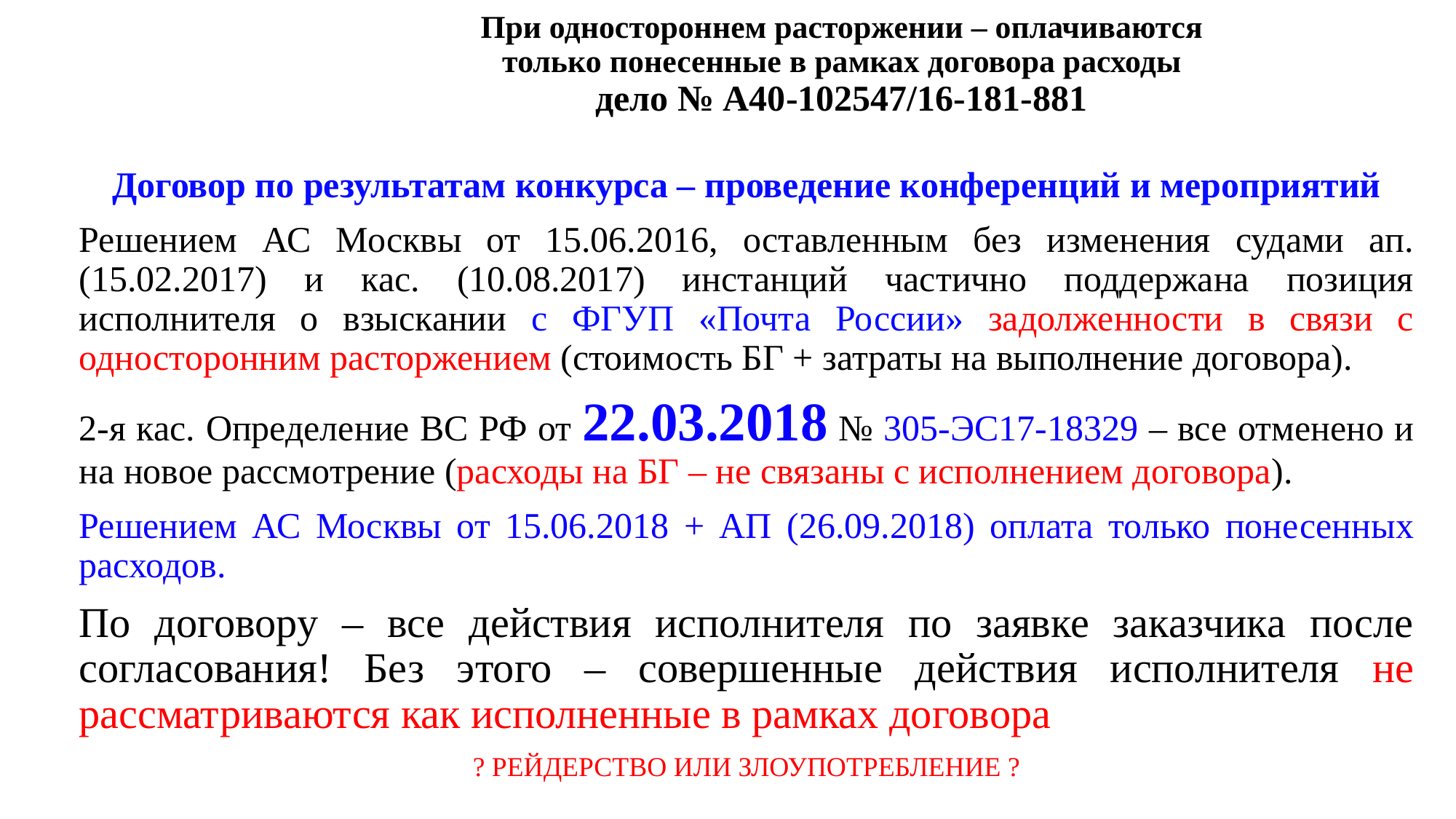

# При одностороннем расторжении – оплачиваются только понесенные в рамках договора расходы дело № А40-102547/16-181-881
Договор по результатам конкурса – проведение конференций и мероприятий
Решением АС Москвы от 15.06.2016, оставленным без изменения судами ап. (15.02.2017) и кас. (10.08.2017) инстанций частично поддержана позиция исполнителя о взыскании с ФГУП «Почта России» задолженности в связи с односторонним расторжением (стоимость БГ + затраты на выполнение договора).
2-я кас. Определение ВС РФ от 22.03.2018 № 305-ЭС17-18329 – все отменено и на новое рассмотрение (расходы на БГ – не связаны с исполнением договора).
Решением АС Москвы от 15.06.2018 + АП (26.09.2018) оплата только понесенных расходов.
По договору – все действия исполнителя по заявке заказчика после согласования! Без этого – совершенные действия исполнителя не рассматриваются как исполненные в рамках договора
? РЕЙДЕРСТВО ИЛИ ЗЛОУПОТРЕБЛЕНИЕ ?